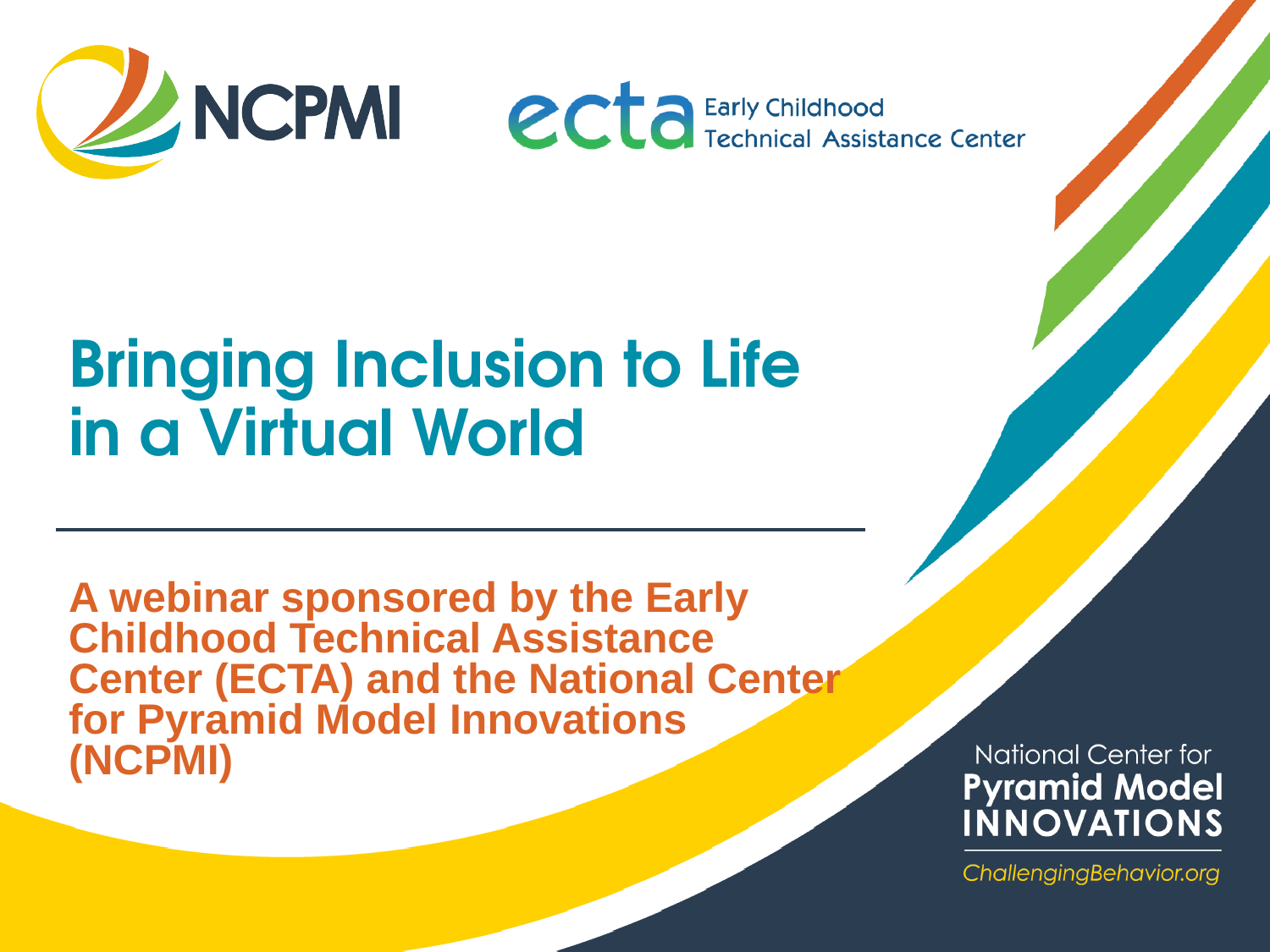

# Bringing Inclusion to Life in a Virtual World
A webinar sponsored by the Early Childhood Technical Assistance Center (ECTA) and the National Center for Pyramid Model Innovations (NCPMI)